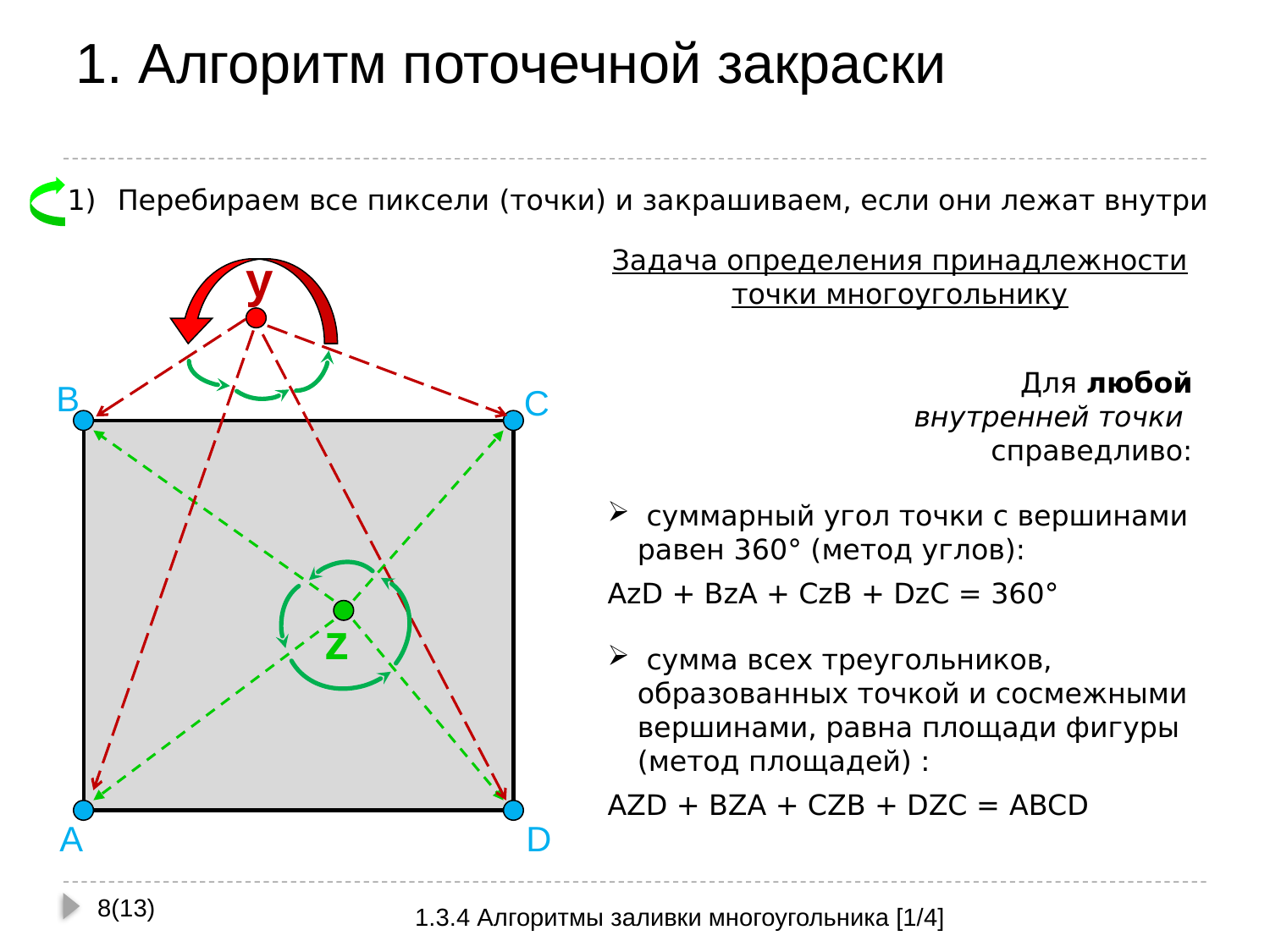

# 1. Алгоритм поточечной закраски

Перебираем все пиксели (точки) и закрашиваем, если они лежат внутри
Задача определения принадлежности точки многоугольнику

Для любой
 внутренней точки
справедливо:
 суммарный угол точки с вершинами равен 360° (метод углов):
AzD + BzA + CzB + DzC = 360°
 сумма всех треугольников, образованных точкой и сосмежными вершинами, равна площади фигуры (метод площадей) :
AZD + BZA + CZB + DZC = ABCD
y

B
C

A
D

z
8(13)
1.3.4 Алгоритмы заливки многоугольника [1/4]